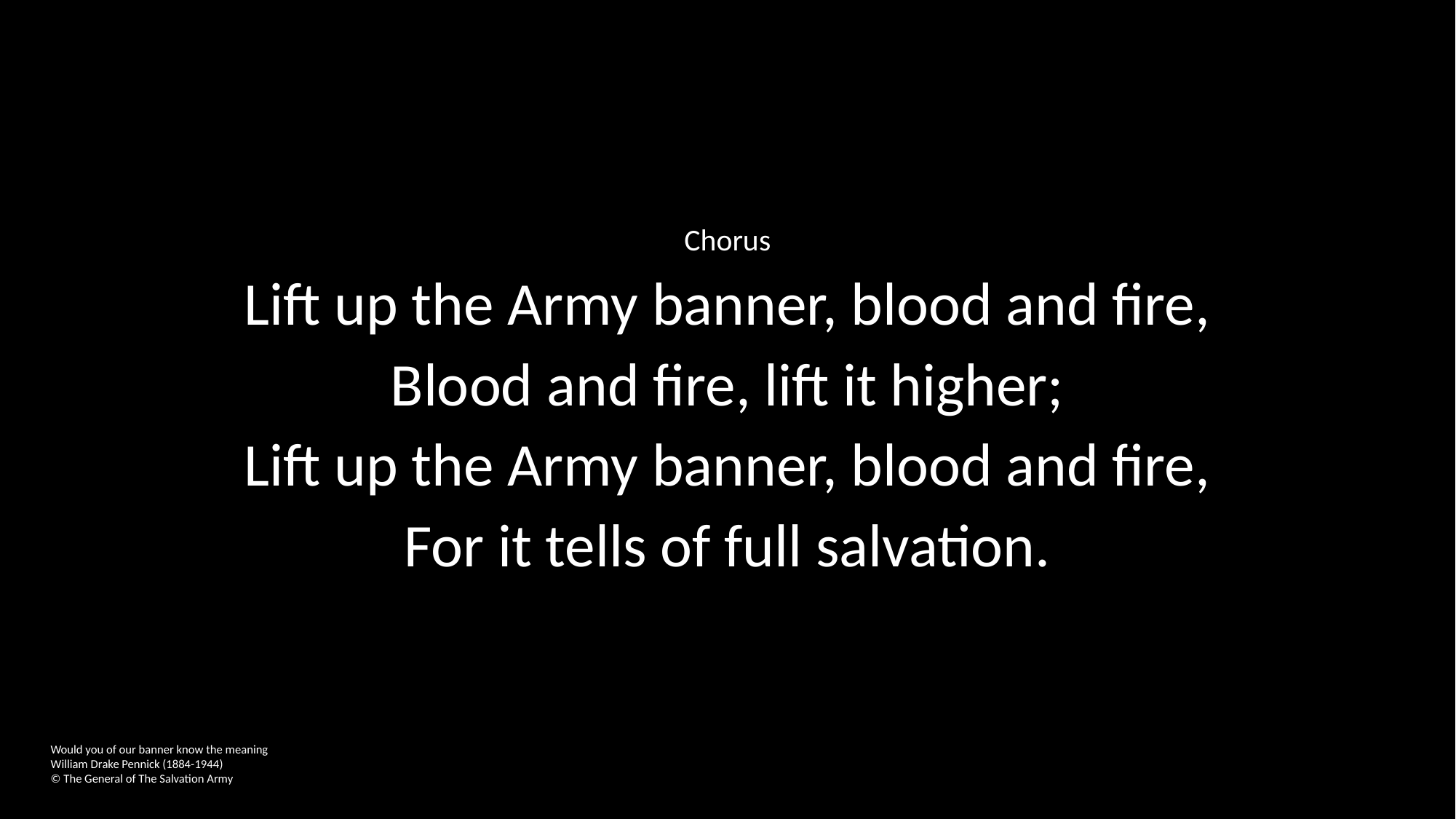

Chorus
Lift up the Army banner, blood and fire,
Blood and fire, lift it higher;
Lift up the Army banner, blood and fire,
For it tells of full salvation.
Would you of our banner know the meaning
William Drake Pennick (1884-1944)
© The General of The Salvation Army